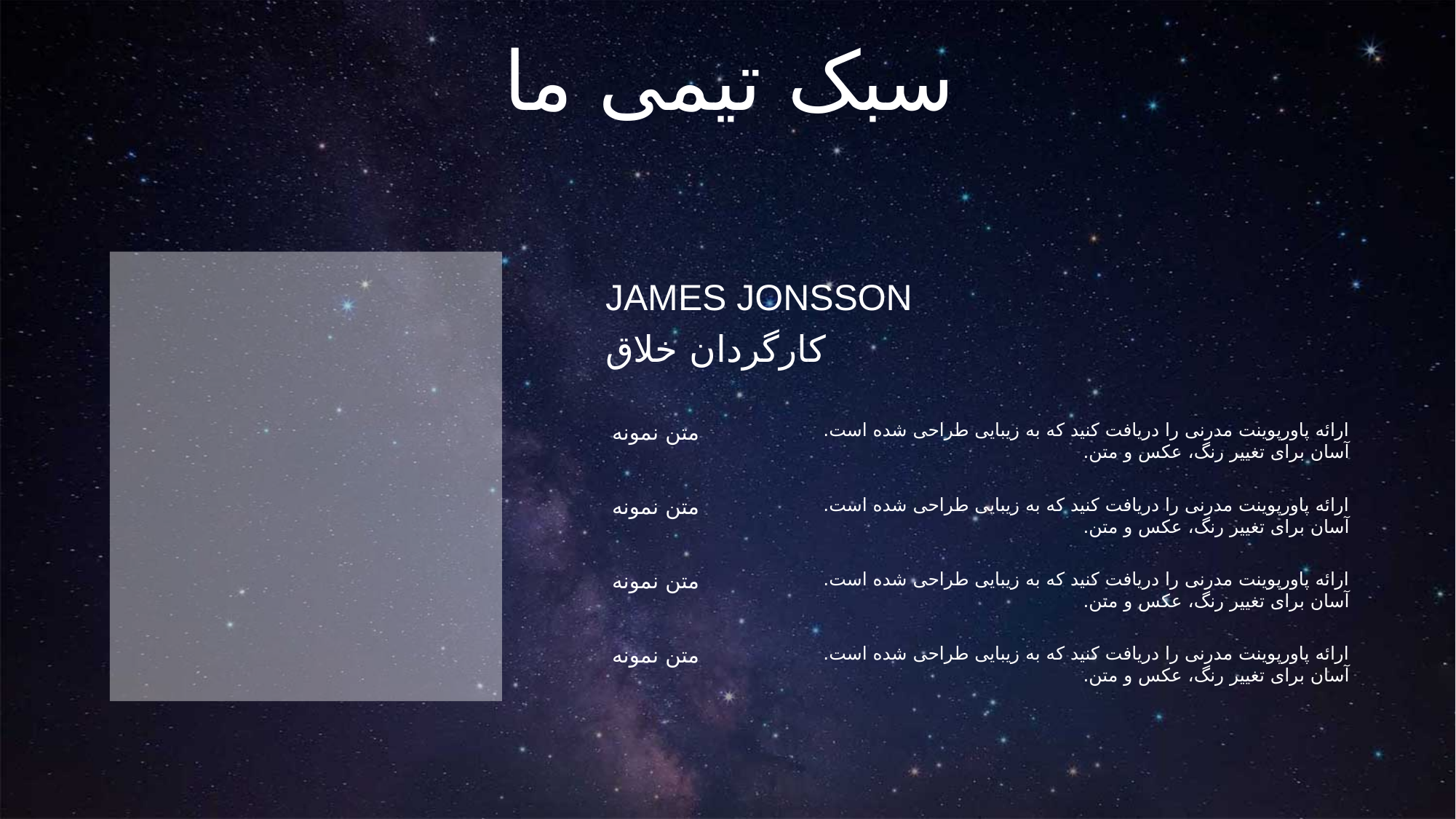

سبک تیمی ما
JAMES JONSSON

کارگردان خلاق
متن نمونه
ارائه پاورپوینت مدرنی را دریافت کنید که به زیبایی طراحی شده است. آسان برای تغییر رنگ، عکس و متن.
متن نمونه
ارائه پاورپوینت مدرنی را دریافت کنید که به زیبایی طراحی شده است. آسان برای تغییر رنگ، عکس و متن.
متن نمونه
ارائه پاورپوینت مدرنی را دریافت کنید که به زیبایی طراحی شده است. آسان برای تغییر رنگ، عکس و متن.
متن نمونه
ارائه پاورپوینت مدرنی را دریافت کنید که به زیبایی طراحی شده است. آسان برای تغییر رنگ، عکس و متن.